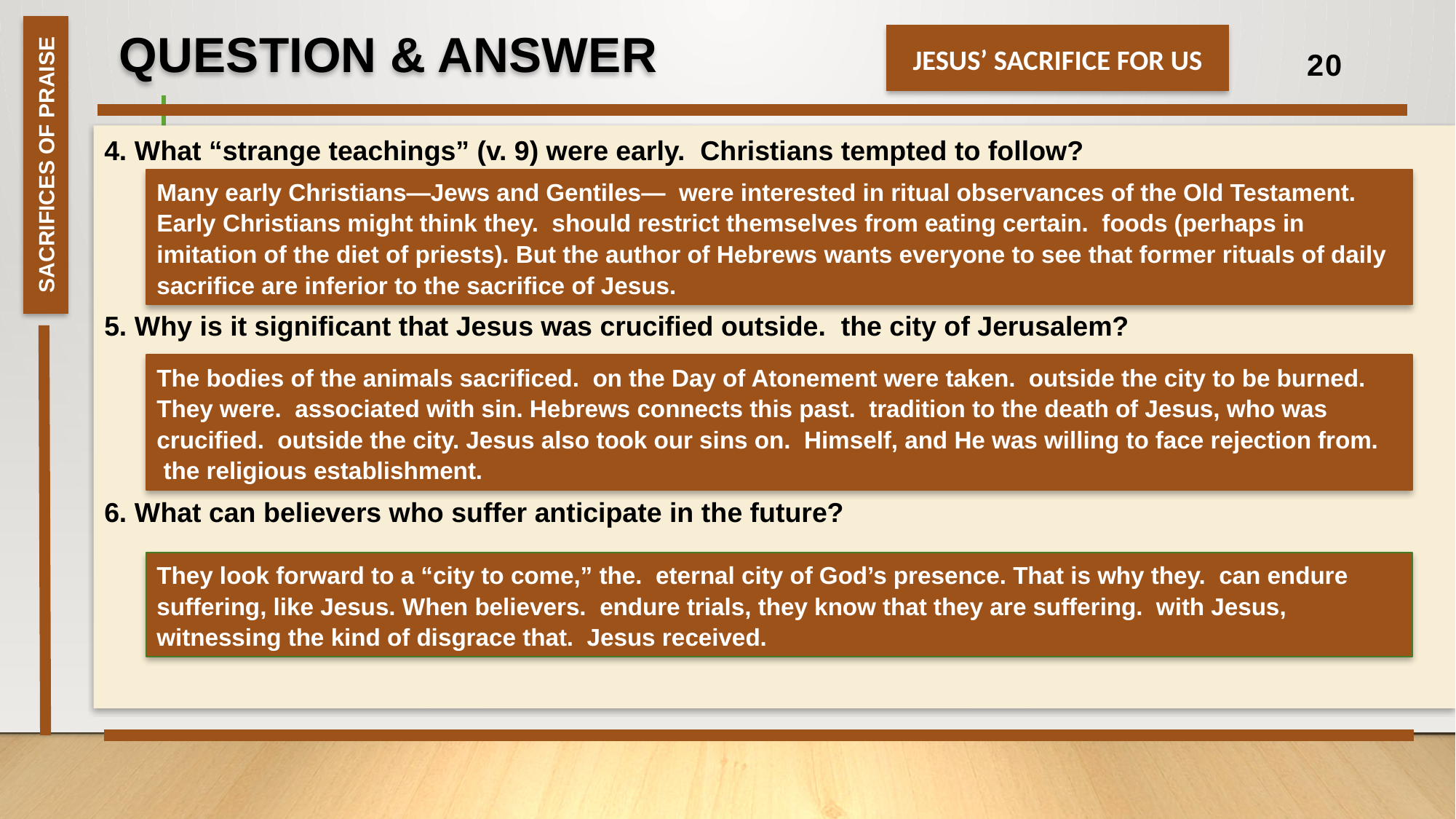

QUESTION & ANSWER
JESUS’ SACRIFICE FOR US
20
4. What “strange teachings” (v. 9) were early.  Christians tempted to follow?

5. Why is it significant that Jesus was crucified outside.  the city of Jerusalem?

6. What can believers who suffer anticipate in the future?

Sacrifices of Praise

Many early Christians—Jews and Gentiles—  were interested in ritual observances of the Old Testament. Early Christians might think they.  should restrict themselves from eating certain.  foods (perhaps in imitation of the diet of priests). But the author of Hebrews wants everyone to see that former rituals of daily sacrifice are inferior to the sacrifice of Jesus.

The bodies of the animals sacrificed.  on the Day of Atonement were taken.  outside the city to be burned. They were.  associated with sin. Hebrews connects this past.  tradition to the death of Jesus, who was crucified.  outside the city. Jesus also took our sins on.  Himself, and He was willing to face rejection from.  the religious establishment.
They look forward to a “city to come,” the.  eternal city of God’s presence. That is why they.  can endure suffering, like Jesus. When believers.  endure trials, they know that they are suffering.  with Jesus, witnessing the kind of disgrace that.  Jesus received.